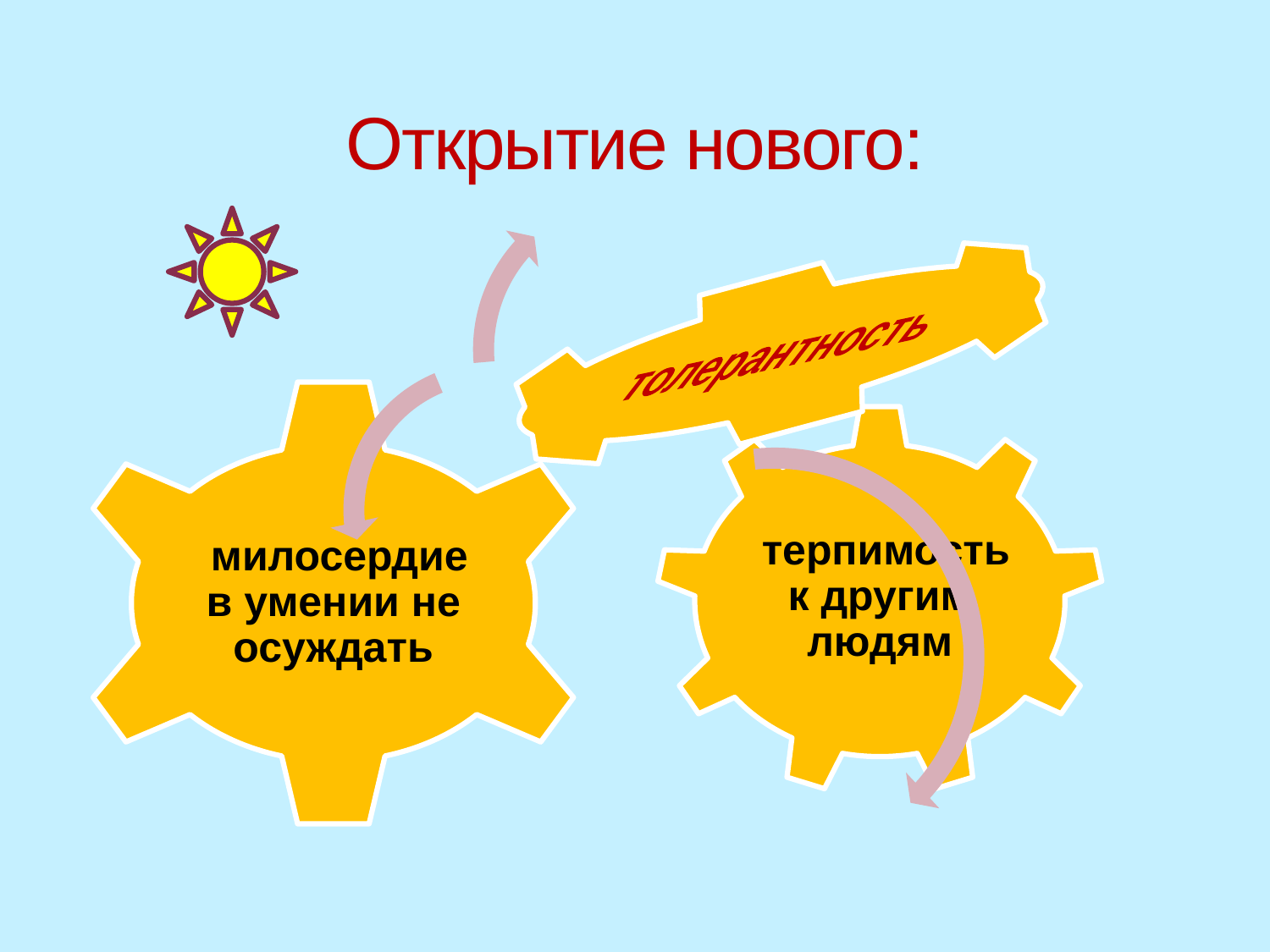

# Открытие нового:

 терпимость к другим людям
 милосердие в умении не осуждать
толерантность